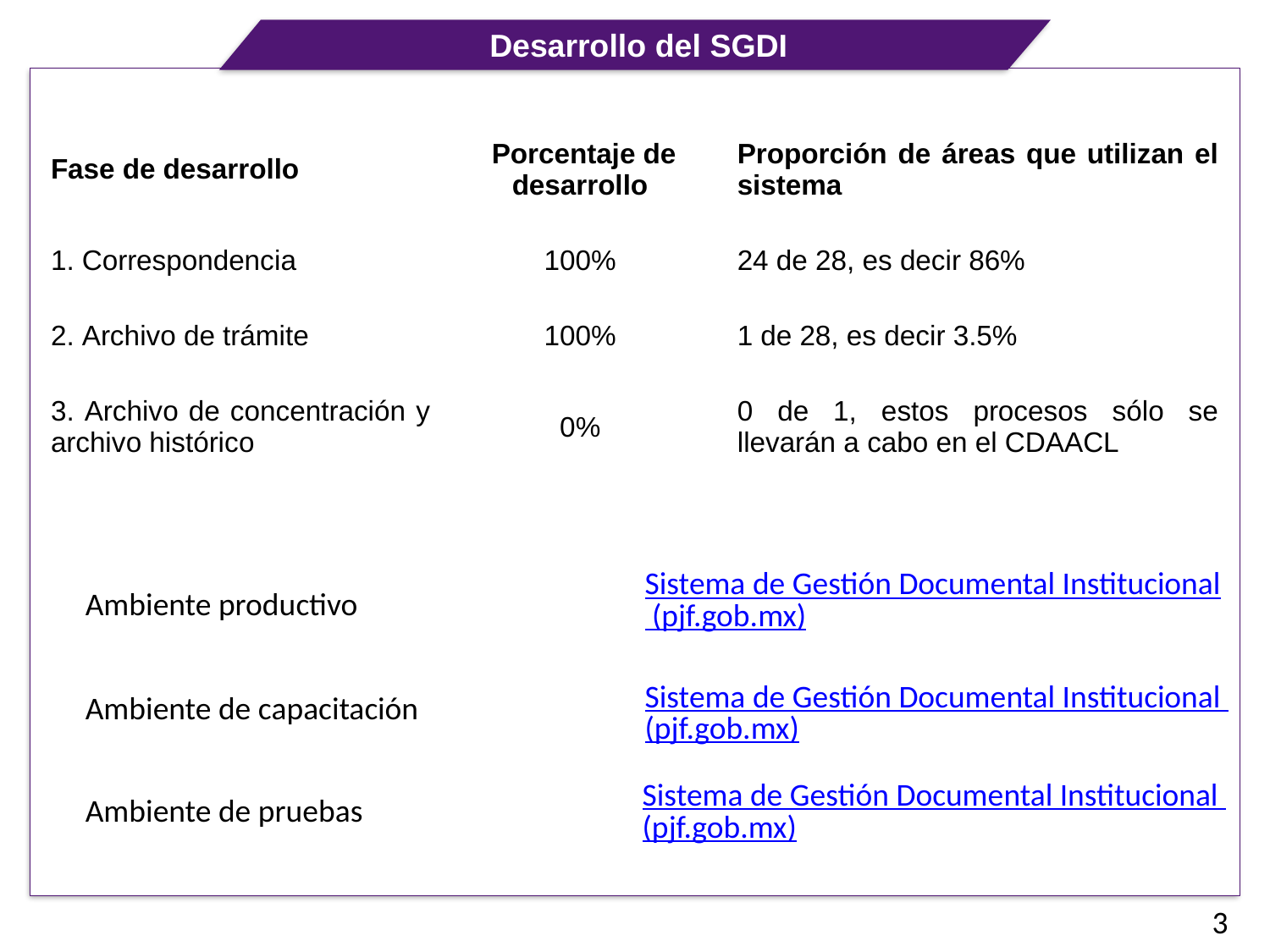

Desarrollo del SGDI
| Fase de desarrollo | Porcentaje de desarrollo | Proporción de áreas que utilizan el sistema |
| --- | --- | --- |
| Correspondencia | 100% | 24 de 28, es decir 86% |
| Archivo de trámite | 100% | 1 de 28, es decir 3.5% |
| Archivo de concentración y archivo histórico | 0% | 0 de 1, estos procesos sólo se llevarán a cabo en el CDAACL |
Sistema de Gestión Documental Institucional (pjf.gob.mx)
Ambiente productivo
Sistema de Gestión Documental Institucional (pjf.gob.mx)
Ambiente de capacitación
Sistema de Gestión Documental Institucional (pjf.gob.mx)
Ambiente de pruebas
3